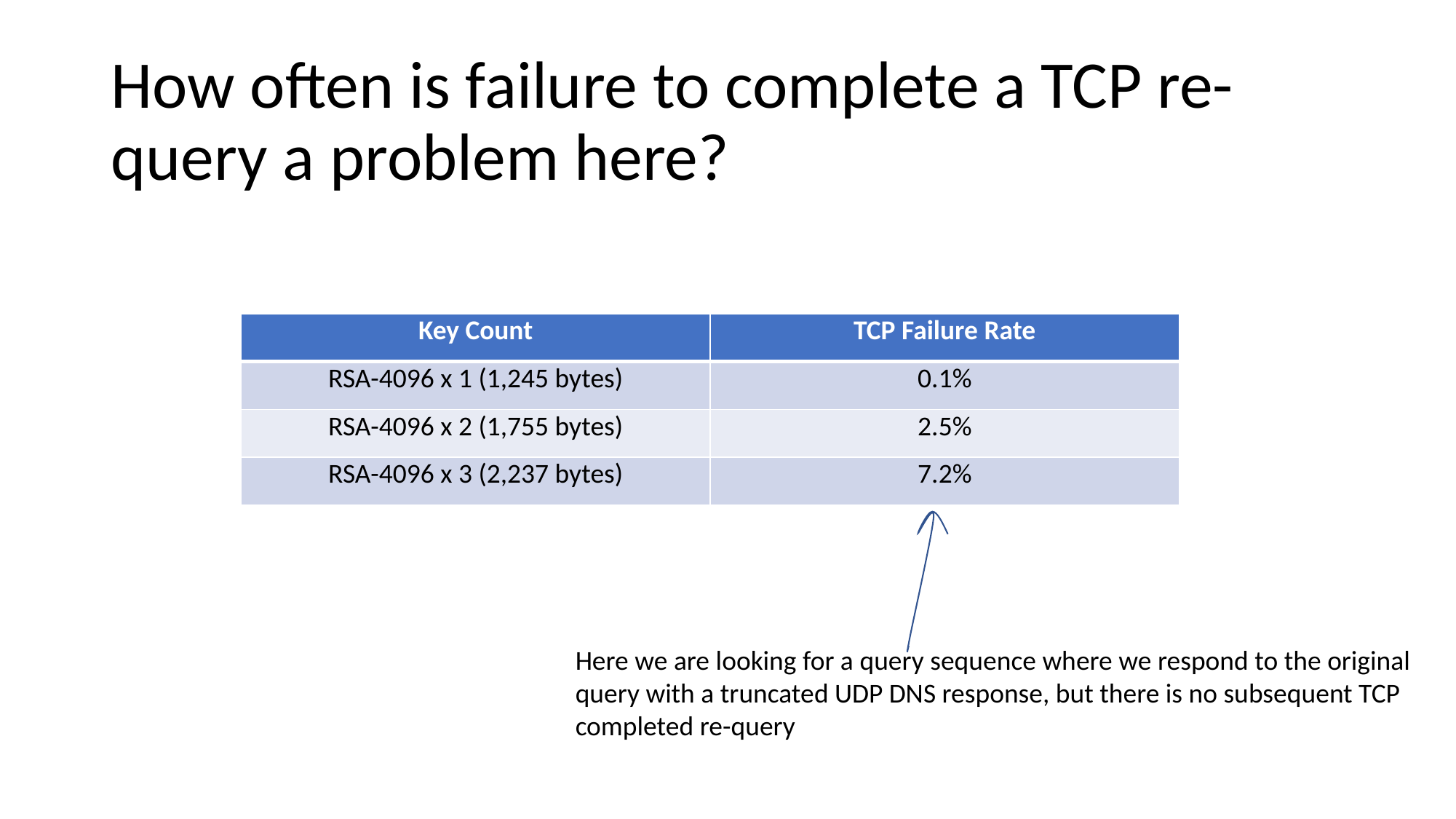

# How often is failure to complete a TCP re-query a problem here?
| Key Count | TCP Failure Rate |
| --- | --- |
| RSA-4096 x 1 (1,245 bytes) | 0.1% |
| RSA-4096 x 2 (1,755 bytes) | 2.5% |
| RSA-4096 x 3 (2,237 bytes) | 7.2% |

Here we are looking for a query sequence where we respond to the original query with a truncated UDP DNS response, but there is no subsequent TCP completed re-query